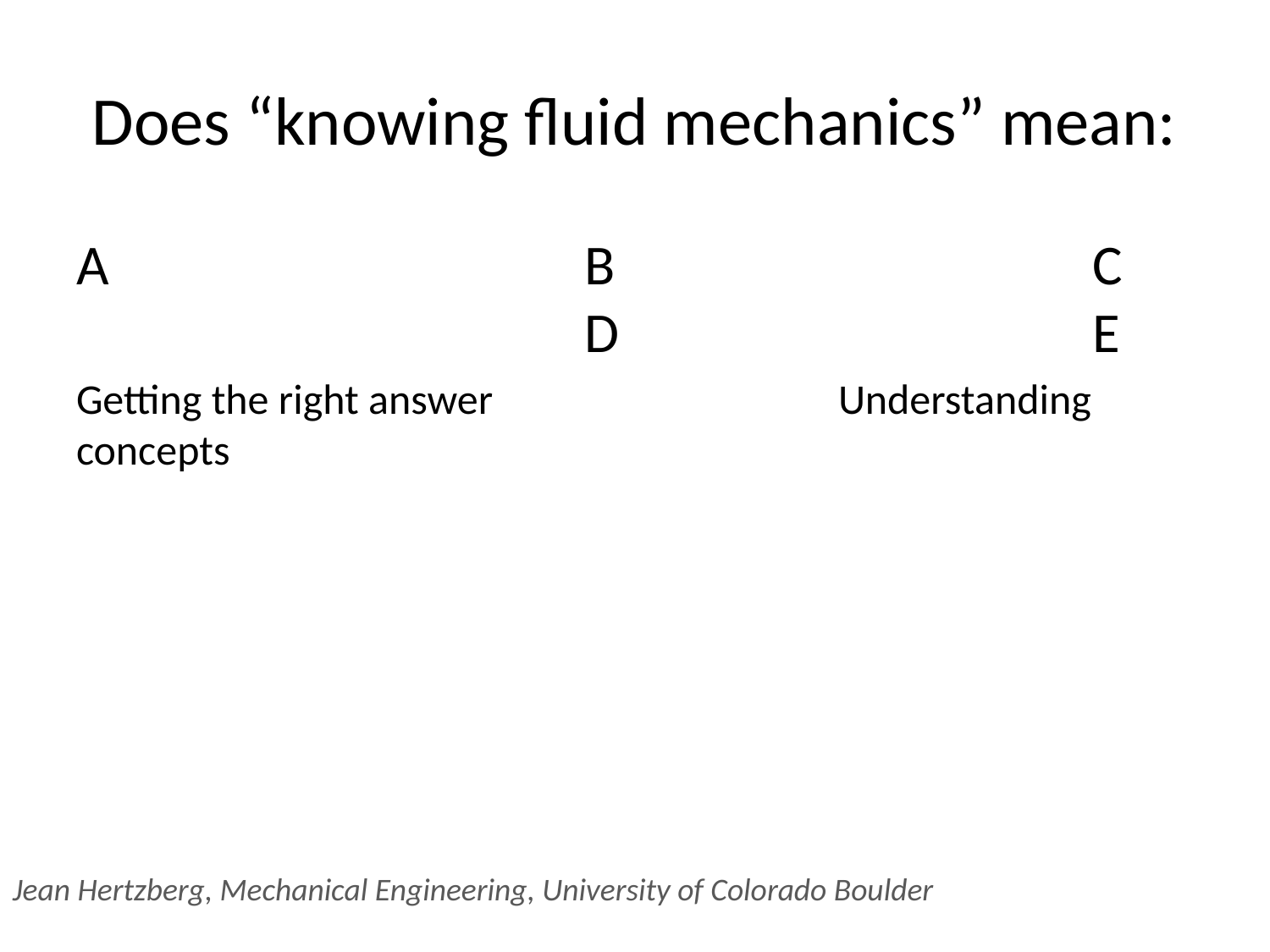

# Does “knowing fluid mechanics” mean:
A  				B				C				D				E
Getting the right answer   			Understanding concepts
Jean Hertzberg, Mechanical Engineering, University of Colorado Boulder